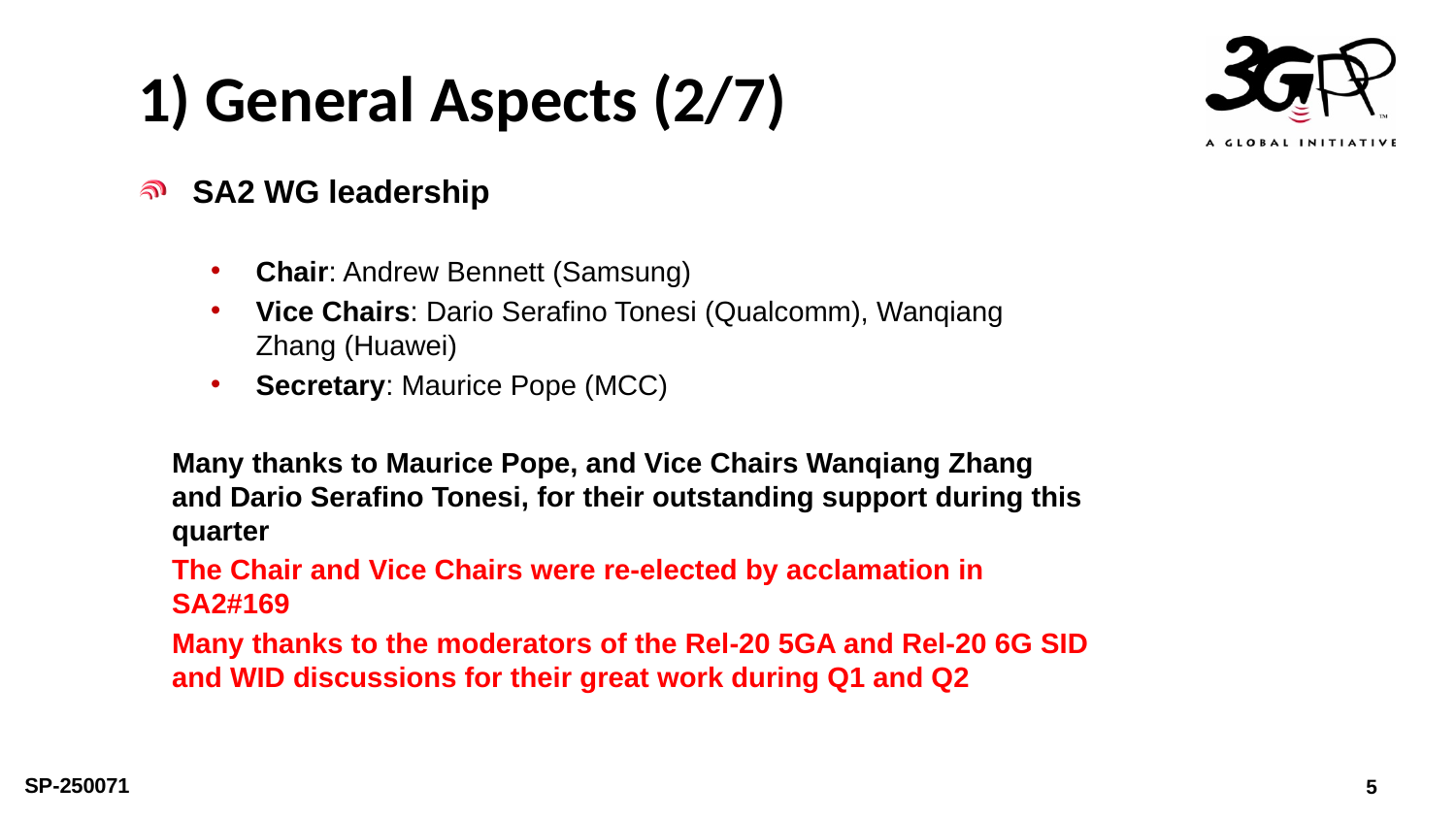

# 1) General Aspects (2/7)
SA2 WG leadership

Chair: Andrew Bennett (Samsung)
Vice Chairs: Dario Serafino Tonesi (Qualcomm), Wanqiang Zhang (Huawei)
Secretary: Maurice Pope (MCC)

Many thanks to Maurice Pope, and Vice Chairs Wanqiang Zhang and Dario Serafino Tonesi, for their outstanding support during this quarter
The Chair and Vice Chairs were re-elected by acclamation in SA2#169
Many thanks to the moderators of the Rel-20 5GA and Rel-20 6G SID and WID discussions for their great work during Q1 and Q2